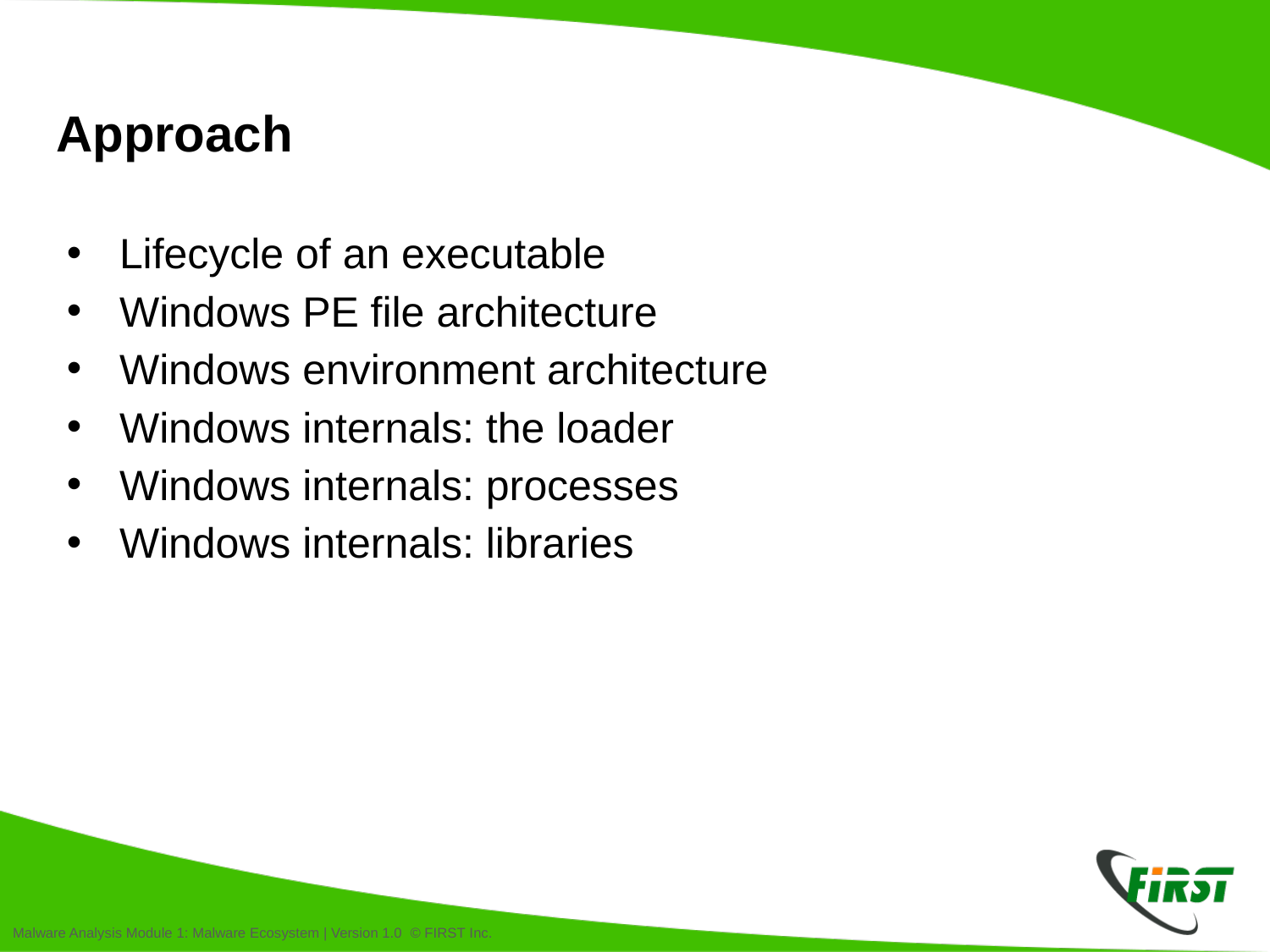

# Approach
Lifecycle of an executable
Windows PE file architecture
Windows environment architecture
Windows internals: the loader
Windows internals: processes
Windows internals: libraries